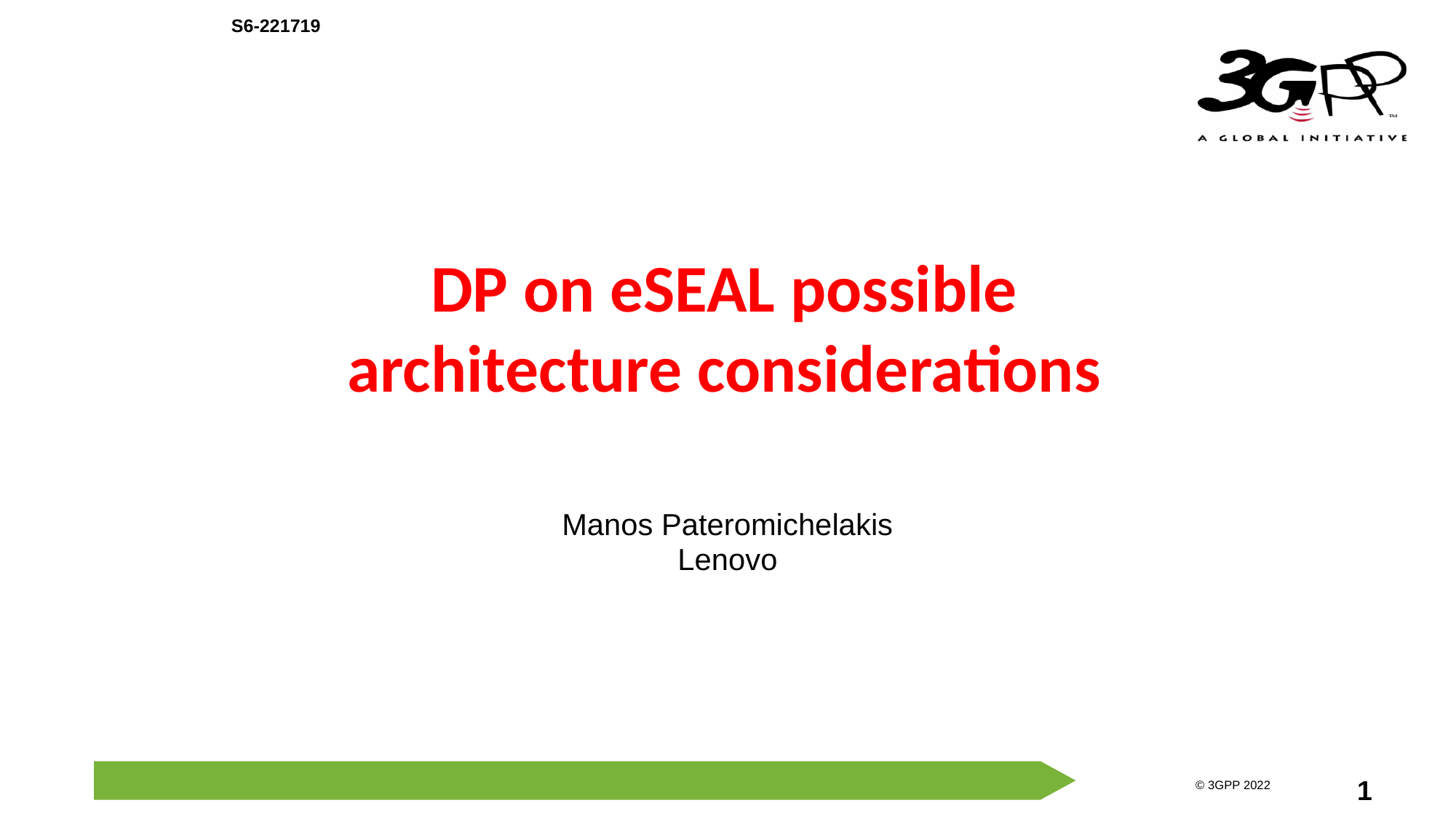

S6-221719
# DP on eSEAL possible architecture considerations

Manos Pateromichelakis
Lenovo